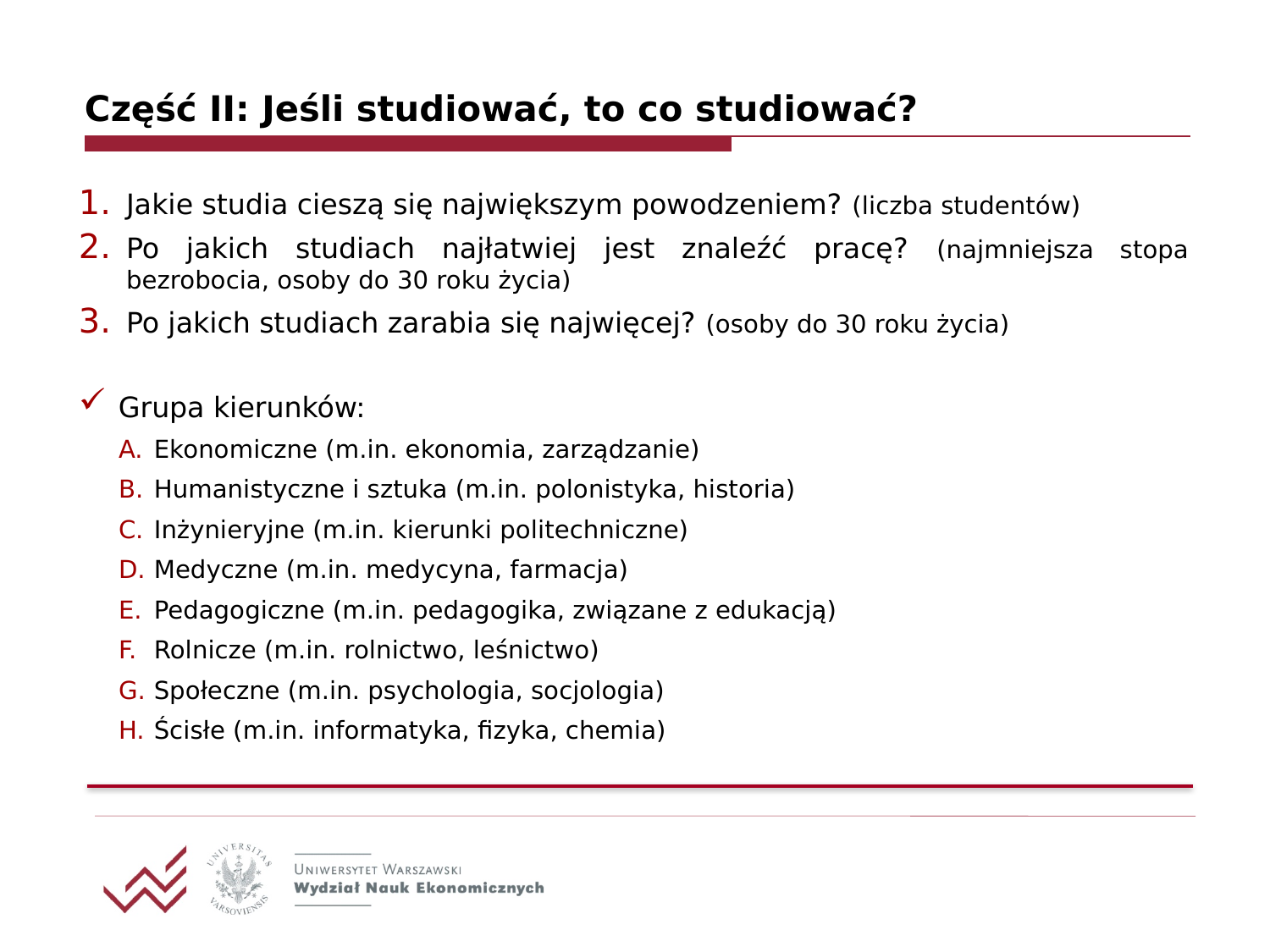

# Część II: Jeśli studiować, to co studiować?
Jakie studia cieszą się największym powodzeniem? (liczba studentów)
Po jakich studiach najłatwiej jest znaleźć pracę? (najmniejsza stopa bezrobocia, osoby do 30 roku życia)
Po jakich studiach zarabia się najwięcej? (osoby do 30 roku życia)

Grupa kierunków:
Ekonomiczne (m.in. ekonomia, zarządzanie)
Humanistyczne i sztuka (m.in. polonistyka, historia)
Inżynieryjne (m.in. kierunki politechniczne)
Medyczne (m.in. medycyna, farmacja)
Pedagogiczne (m.in. pedagogika, związane z edukacją)
Rolnicze (m.in. rolnictwo, leśnictwo)
Społeczne (m.in. psychologia, socjologia)
Ścisłe (m.in. informatyka, fizyka, chemia)